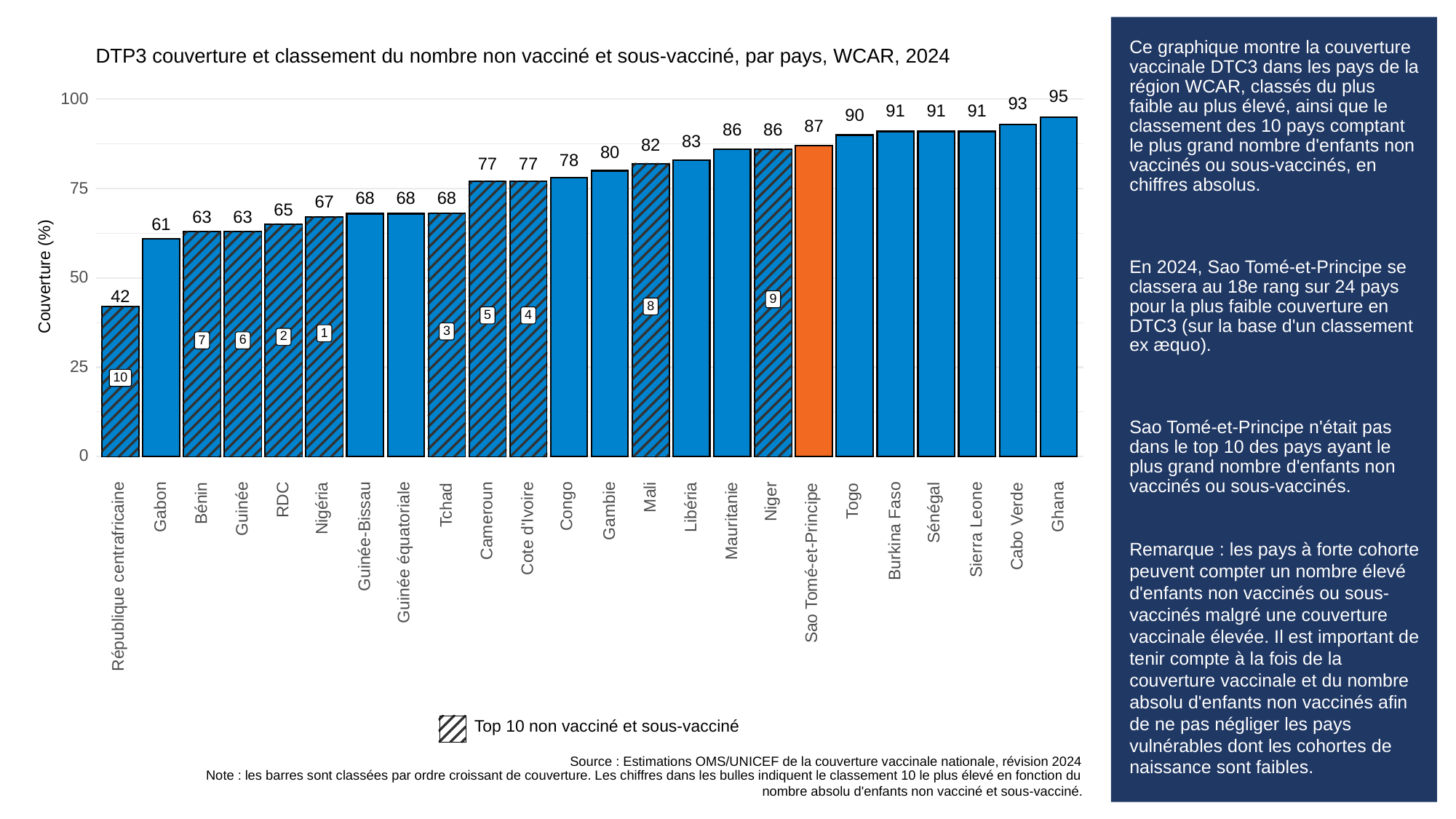

# Ce graphique montre la couverture vaccinale DTC3 dans les pays de la région WCAR, classés du plus faible au plus élevé, ainsi que le classement des 10 pays comptant le plus grand nombre d'enfants non vaccinés ou sous-vaccinés, en chiffres absolus.

En 2024, Sao Tomé-et-Principe se classera au 18e rang sur 24 pays pour la plus faible couverture en DTC3 (sur la base d'un classement ex æquo).

Sao Tomé-et-Principe n'était pas dans le top 10 des pays ayant le plus grand nombre d'enfants non vaccinés ou sous-vaccinés.

Remarque : les pays à forte cohorte peuvent compter un nombre élevé d'enfants non vaccinés ou sous-vaccinés malgré une couverture vaccinale élevée. Il est important de tenir compte à la fois de la couverture vaccinale et du nombre absolu d'enfants non vaccinés afin de ne pas négliger les pays vulnérables dont les cohortes de naissance sont faibles.

DTP3 couverture et classement du nombre non vacciné et sous-vacciné, par pays, WCAR, 2024
95
100
93

91
91
91
90

87

86
86

83
82

80

78
77
77

75

68
68
68

67

65

63
63

61

Couverture (%)

50

42

9

8

5
4

3

1

2

6
7

25

10

0

Mali
Togo
RDC
Niger
Bénin
Congo
Tchad
Nigéria
Gabon
Ghana
Libéria
Guinée
Sénégal
Gambie
Cameroun
Mauritanie
Cabo Verde
Cote d'Ivoire
Sierra Leone
Burkina Faso
Guinée-Bissau
Guinée équatoriale
Sao Tomé-et-Principe
République centrafricaine

Top 10 non vacciné et sous-vacciné

Source : Estimations OMS/UNICEF de la couverture vaccinale nationale, révision 2024
Note : les barres sont classées par ordre croissant de couverture. Les chiffres dans les bulles indiquent le classement 10 le plus élevé en fonction du
nombre absolu d'enfants non vacciné et sous-vacciné.